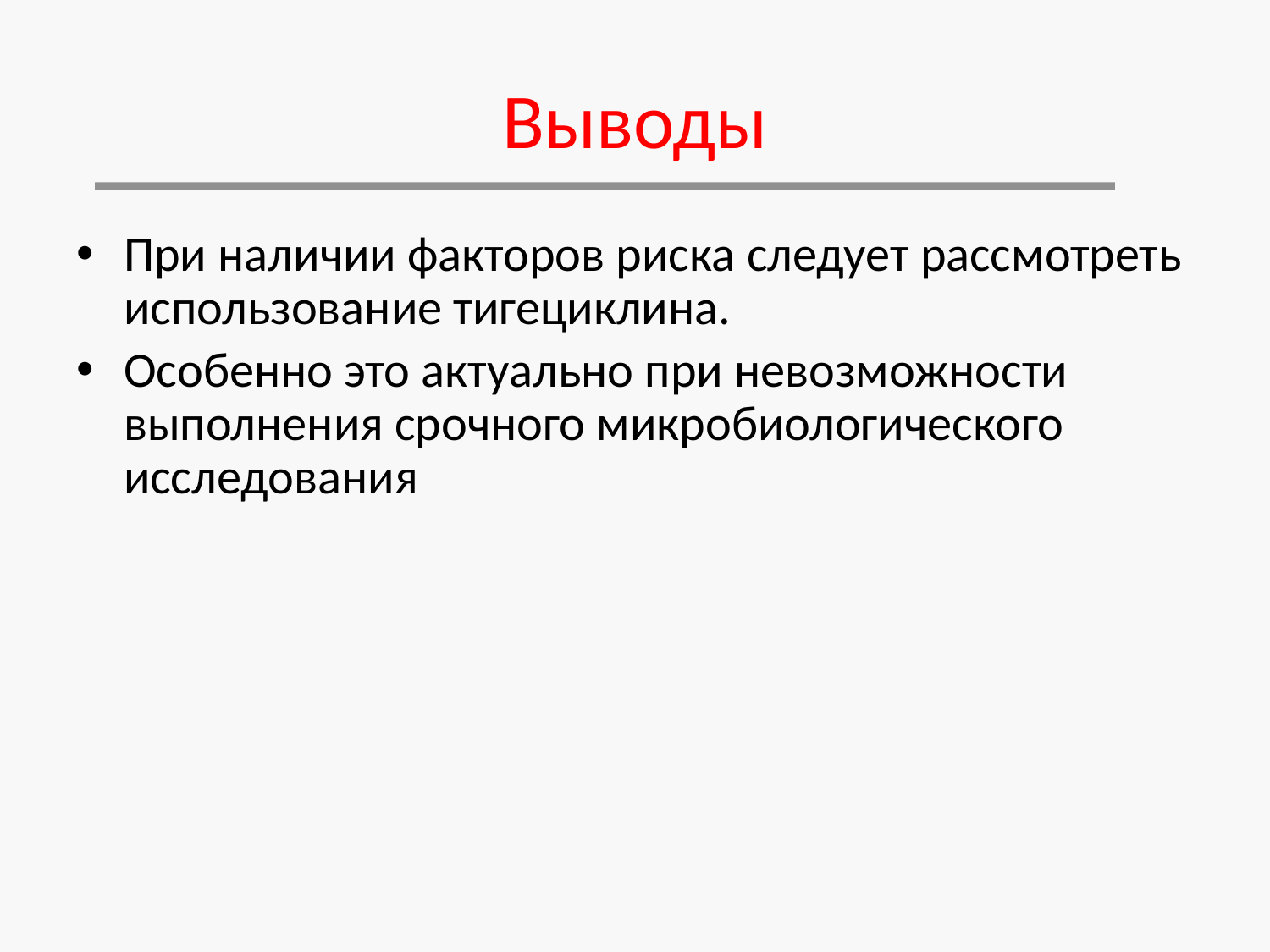

# Выводы

При наличии факторов риска следует рассмотреть использование тигециклина.
Особенно это актуально при невозможности выполнения срочного микробиологического исследования